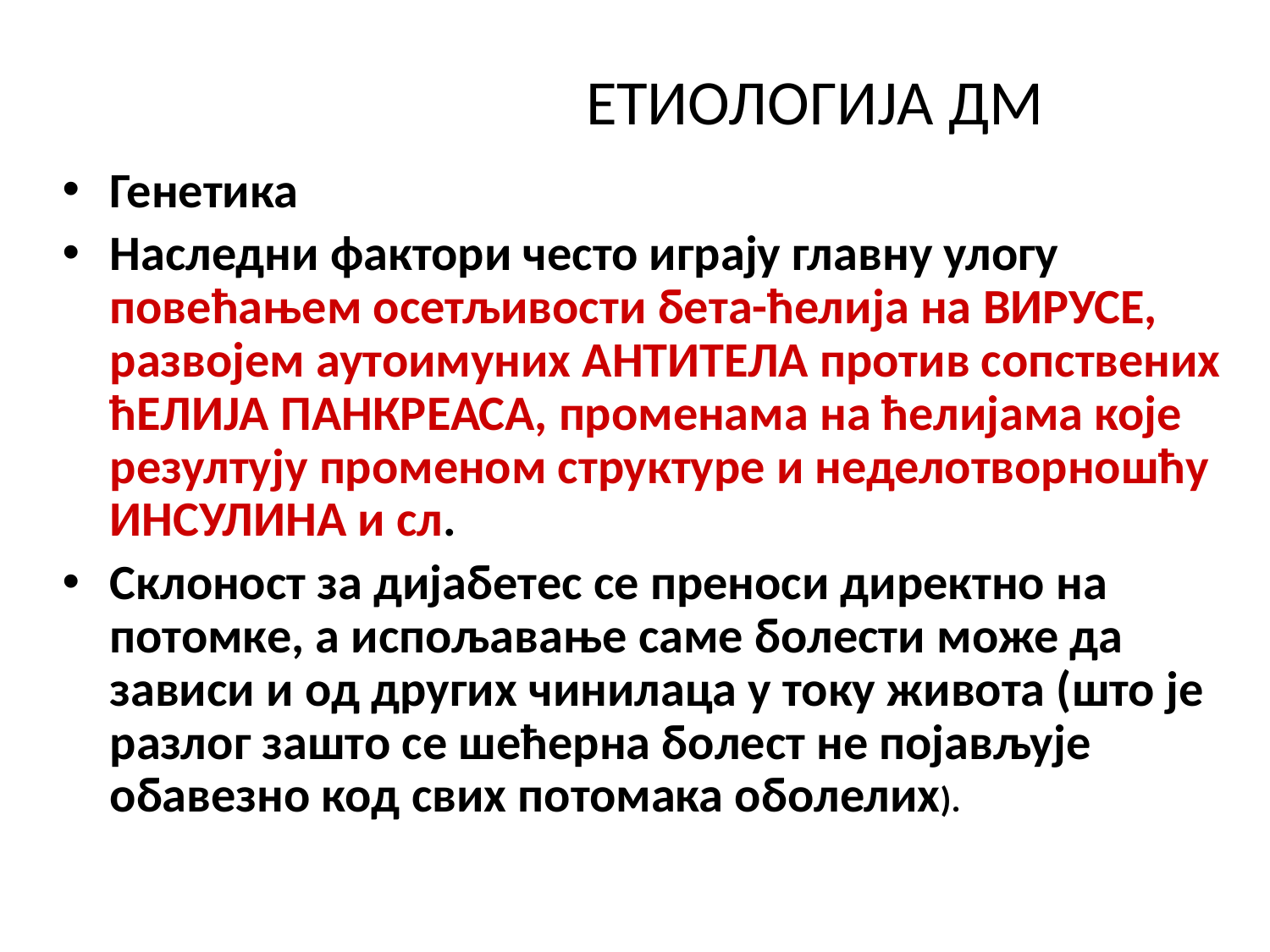

# ЕТИОЛОГИЈА ДМ
Генетика
Наследни фактори често играју главну улогу  повећањем осетљивости бета-ћелија на ВИРУСЕ, развојем аутоимуних АНТИТЕЛА против сопствених ћЕЛИЈА ПАНКРЕАСА, променама на ћелијама које резултују променом структуре и неделотворношћу ИНСУЛИНА и сл.
Склоност за дијабетес се преноси директно на потомке, а испољавање саме болести може да зависи и од других чинилаца у току живота (што је разлог зашто се шећерна болест не појављује обавезно код свих потомака оболелих).